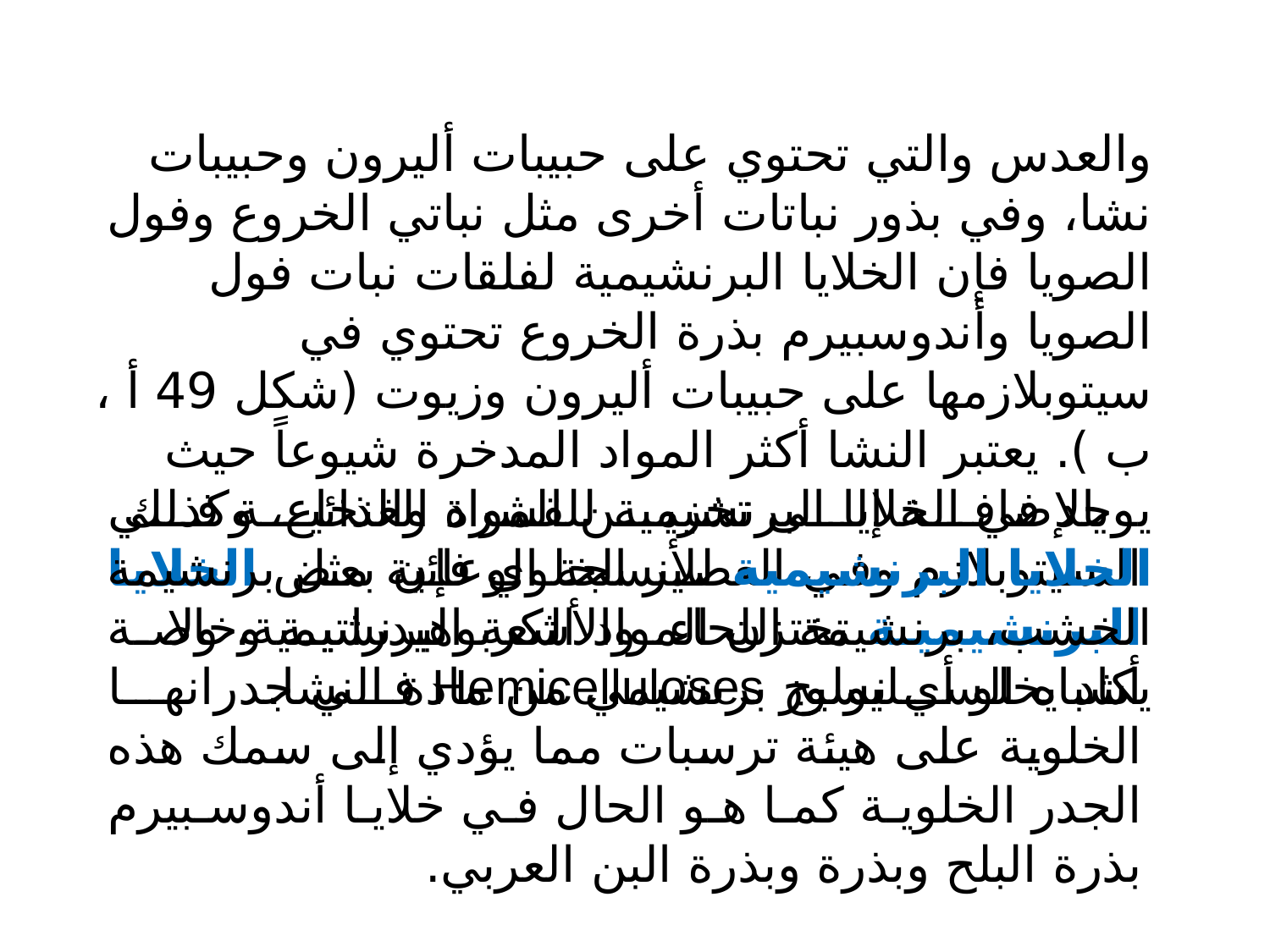

والعدس والتي تحتوي على حبيبات أليرون وحبيبات نشا، وفي بذور نباتات أخرى مثل نباتي الخروع وفول الصويا فإن الخلايا البرنشيمية لفلقات نبات فول الصويا وأندوسبيرم بذرة الخروع تحتوي في سيتوبلازمها على حبيبات أليرون وزيوت (شكل 49 أ ، ب ). يعتبر النشا أكثر المواد المدخرة شيوعاً حيث يوجد في الخلايا البرنشيمية للقشرة والنخاع، وكذلك الخلايا البرنشيمية للأنسجة الوعائية مثل برنشيمة الخشب، برنشيمة اللحاء، والأشعة البرنشيمية، ولا يكاد يخلو أي نسيج برنشيمي من مادة النشا.
بالإضافة إلى تخزين المواد الغذائية في السيتوبلازم وفي العصير الخلوي فإن بعض الخلايا البرنشيمية تختزن المواد الكربوهيدراتية وخاصة أشباه السليولوز Hemicelluloses في جدرانها الخلوية على هيئة ترسبات مما يؤدي إلى سمك هذه الجدر الخلوية كما هو الحال في خلايا أندوسبيرم بذرة البلح وبذرة وبذرة البن العربي.